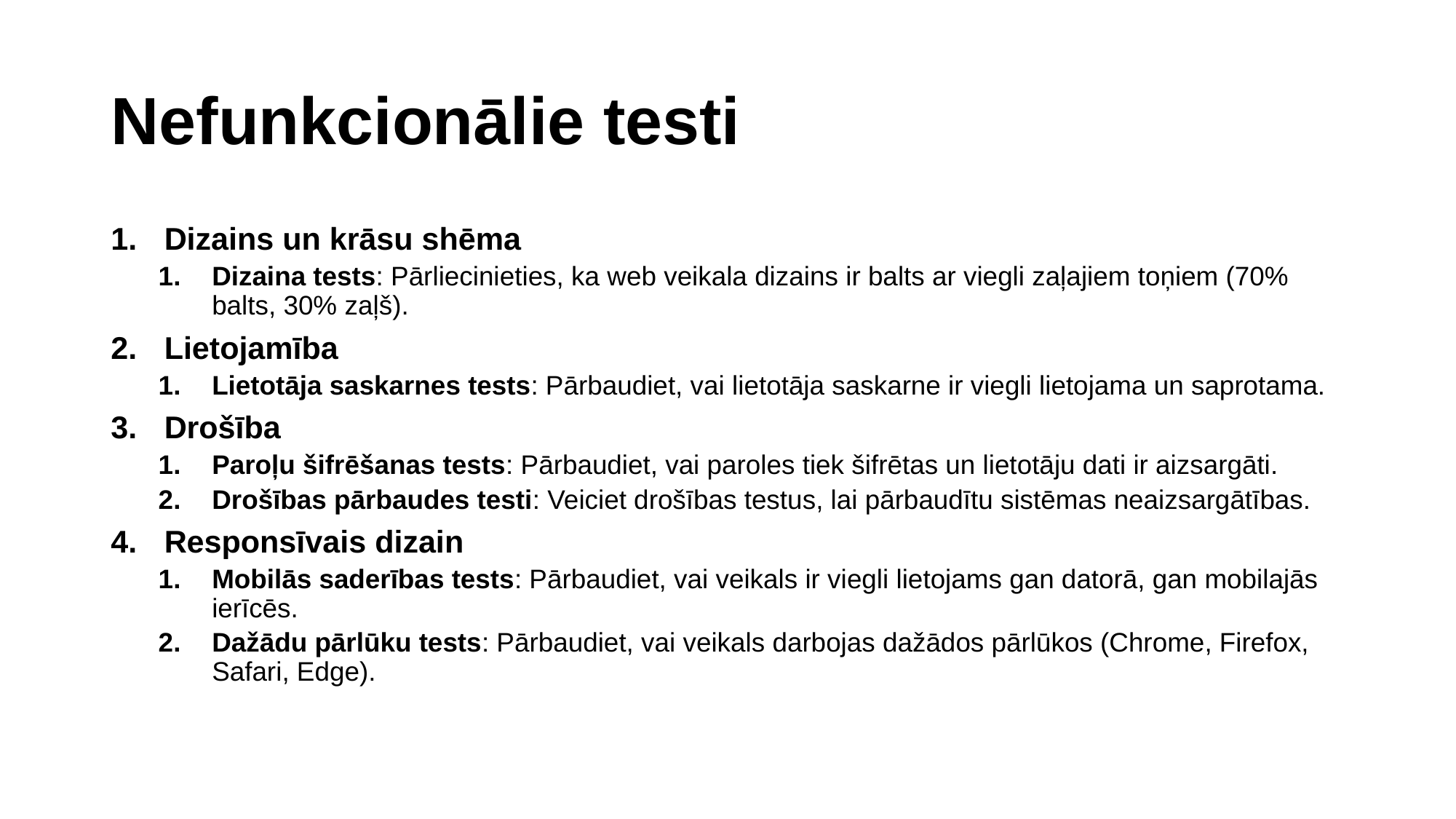

# Nefunkcionālie testi
Dizains un krāsu shēma
Dizaina tests: Pārliecinieties, ka web veikala dizains ir balts ar viegli zaļajiem toņiem (70% balts, 30% zaļš).
Lietojamība
Lietotāja saskarnes tests: Pārbaudiet, vai lietotāja saskarne ir viegli lietojama un saprotama.
Drošība
Paroļu šifrēšanas tests: Pārbaudiet, vai paroles tiek šifrētas un lietotāju dati ir aizsargāti.
Drošības pārbaudes testi: Veiciet drošības testus, lai pārbaudītu sistēmas neaizsargātības.
Responsīvais dizain
Mobilās saderības tests: Pārbaudiet, vai veikals ir viegli lietojams gan datorā, gan mobilajās ierīcēs.
Dažādu pārlūku tests: Pārbaudiet, vai veikals darbojas dažādos pārlūkos (Chrome, Firefox, Safari, Edge).